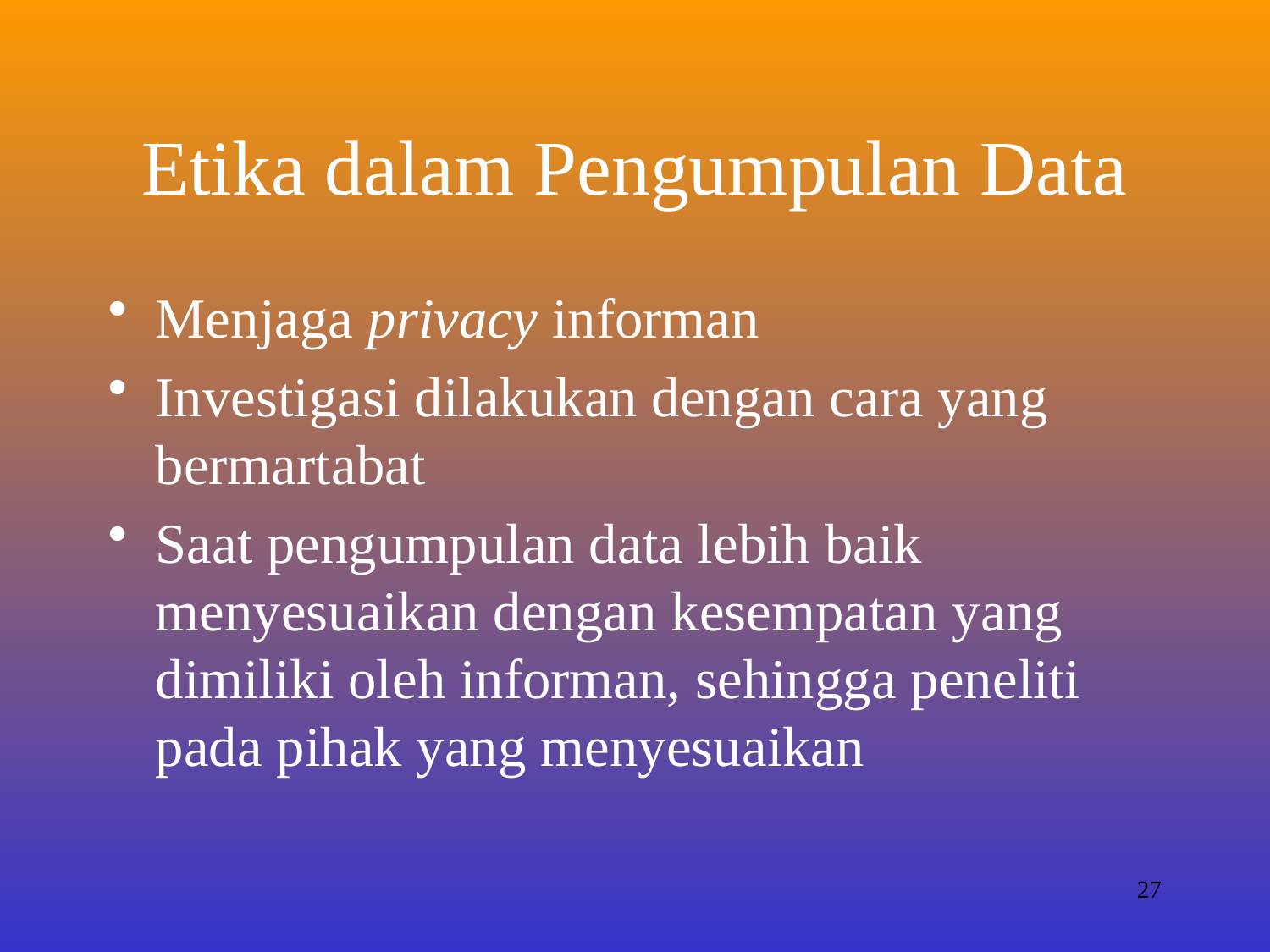

# Etika dalam Pengumpulan Data
Menjaga privacy informan
Investigasi dilakukan dengan cara yang bermartabat
Saat pengumpulan data lebih baik menyesuaikan dengan kesempatan yang dimiliki oleh informan, sehingga peneliti pada pihak yang menyesuaikan
27